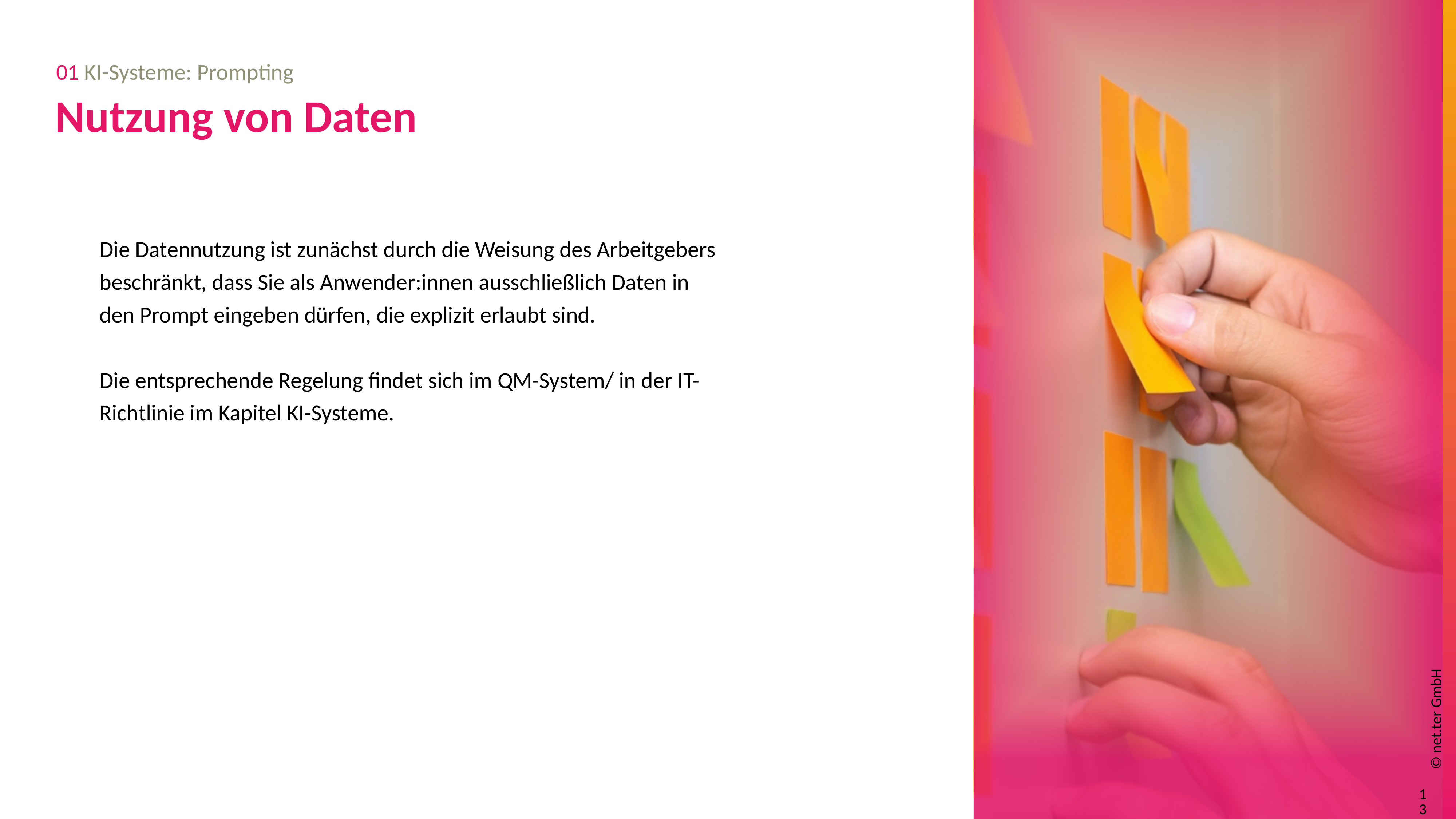

01 KI-Systeme: Prompting
Nutzung von Daten
Die Datennutzung ist zunächst durch die Weisung des Arbeitgebers beschränkt, dass Sie als Anwender:innen ausschließlich Daten in den Prompt eingeben dürfen, die explizit erlaubt sind.

Die entsprechende Regelung findet sich im QM-System/ in der IT-Richtlinie im Kapitel KI-Systeme.
13